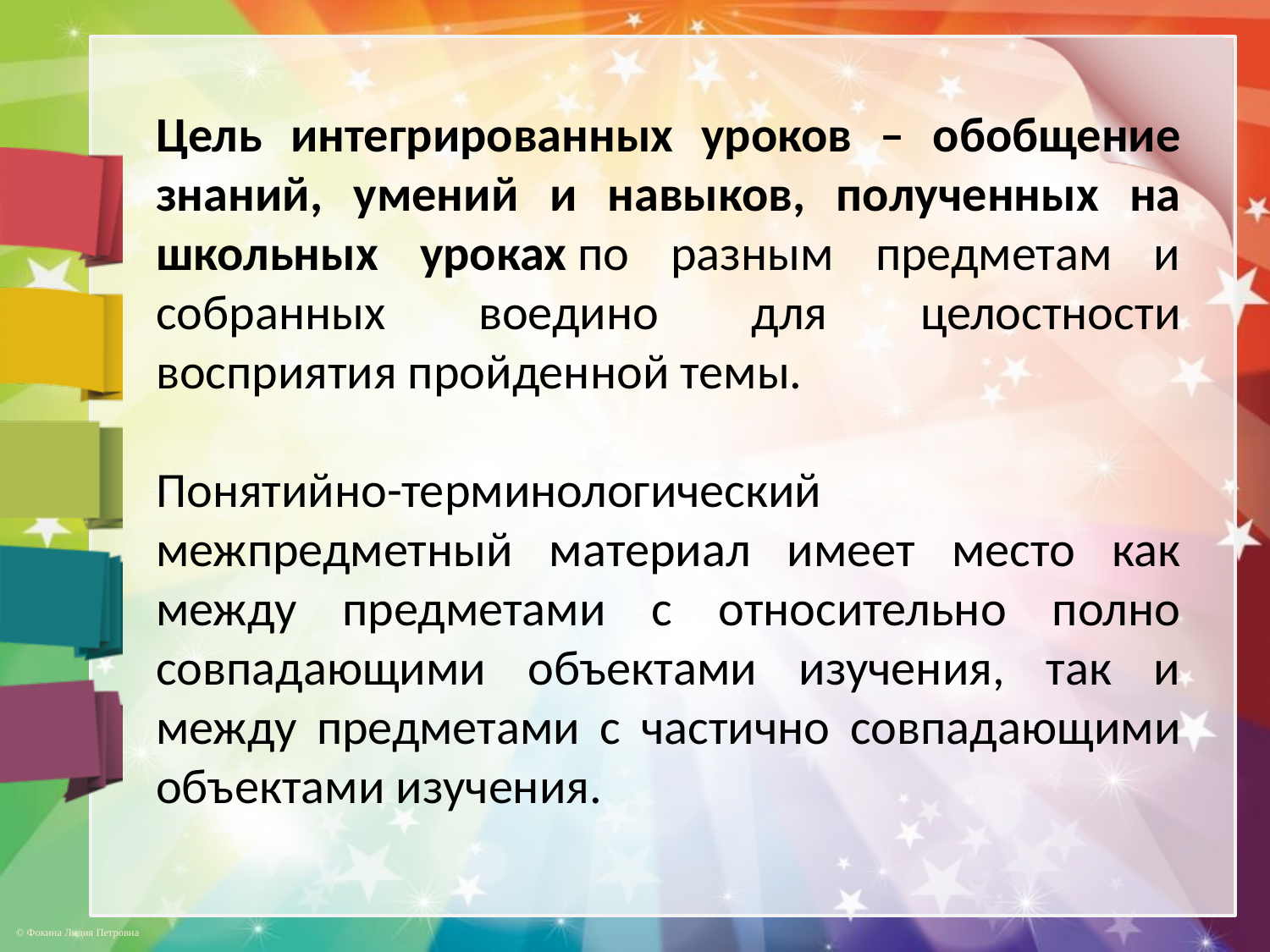

Цель интегрированных уроков – обобщение знаний, умений и навыков, полученных на школьных уроках по разным предметам и собранных воедино для целостности восприятия пройденной темы.

Понятийно-терминологический межпредметный материал имеет место как между предметами с относительно полно совпадающими объектами изучения, так и между предметами с частично совпадающими объектами изучения.